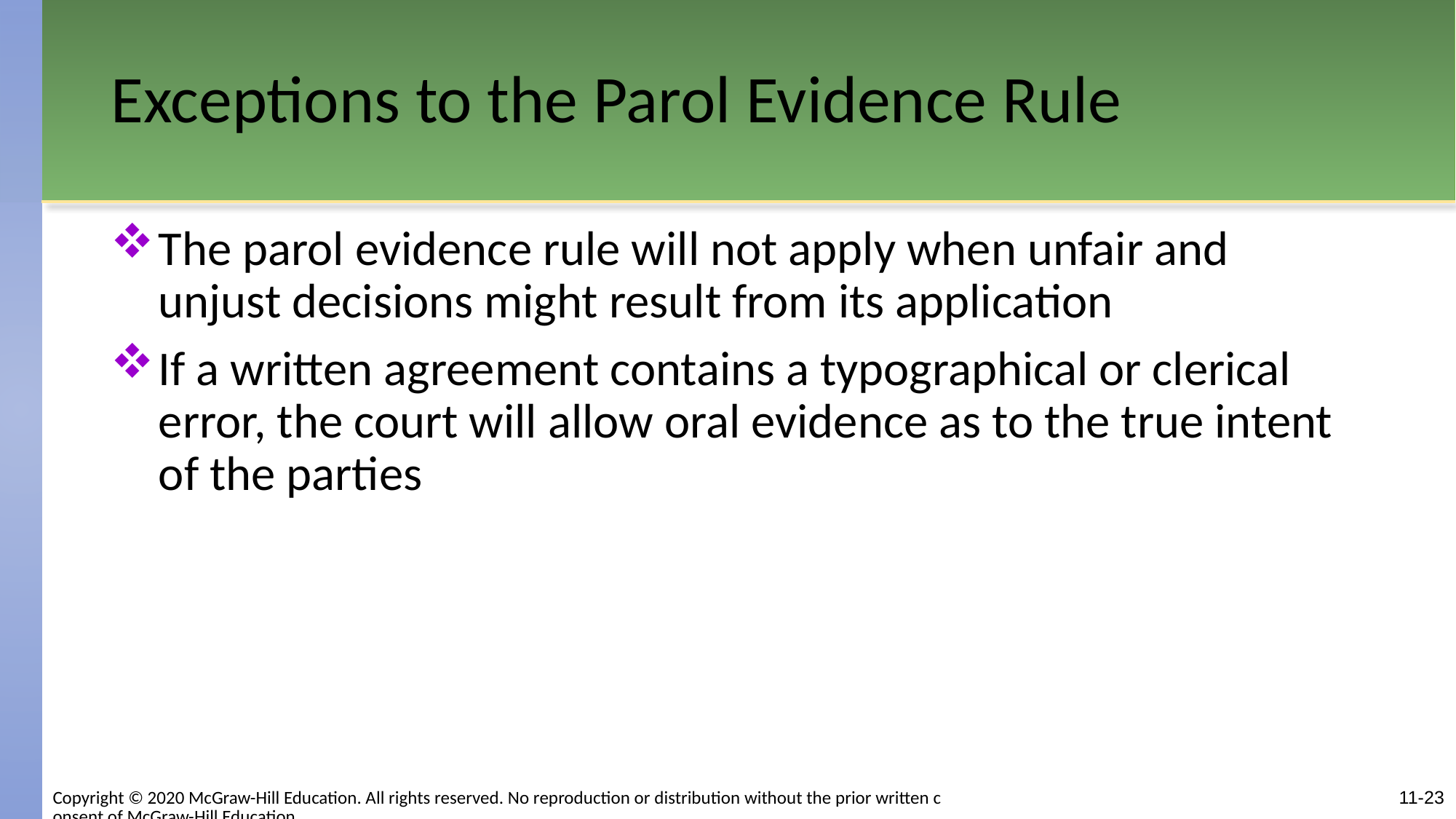

# Exceptions to the Parol Evidence Rule
The parol evidence rule will not apply when unfair and unjust decisions might result from its application
If a written agreement contains a typographical or clerical error, the court will allow oral evidence as to the true intent of the parties

Copyright © 2020 McGraw-Hill Education. All rights reserved. No reproduction or distribution without the prior written consent of McGraw-Hill Education.
11-23